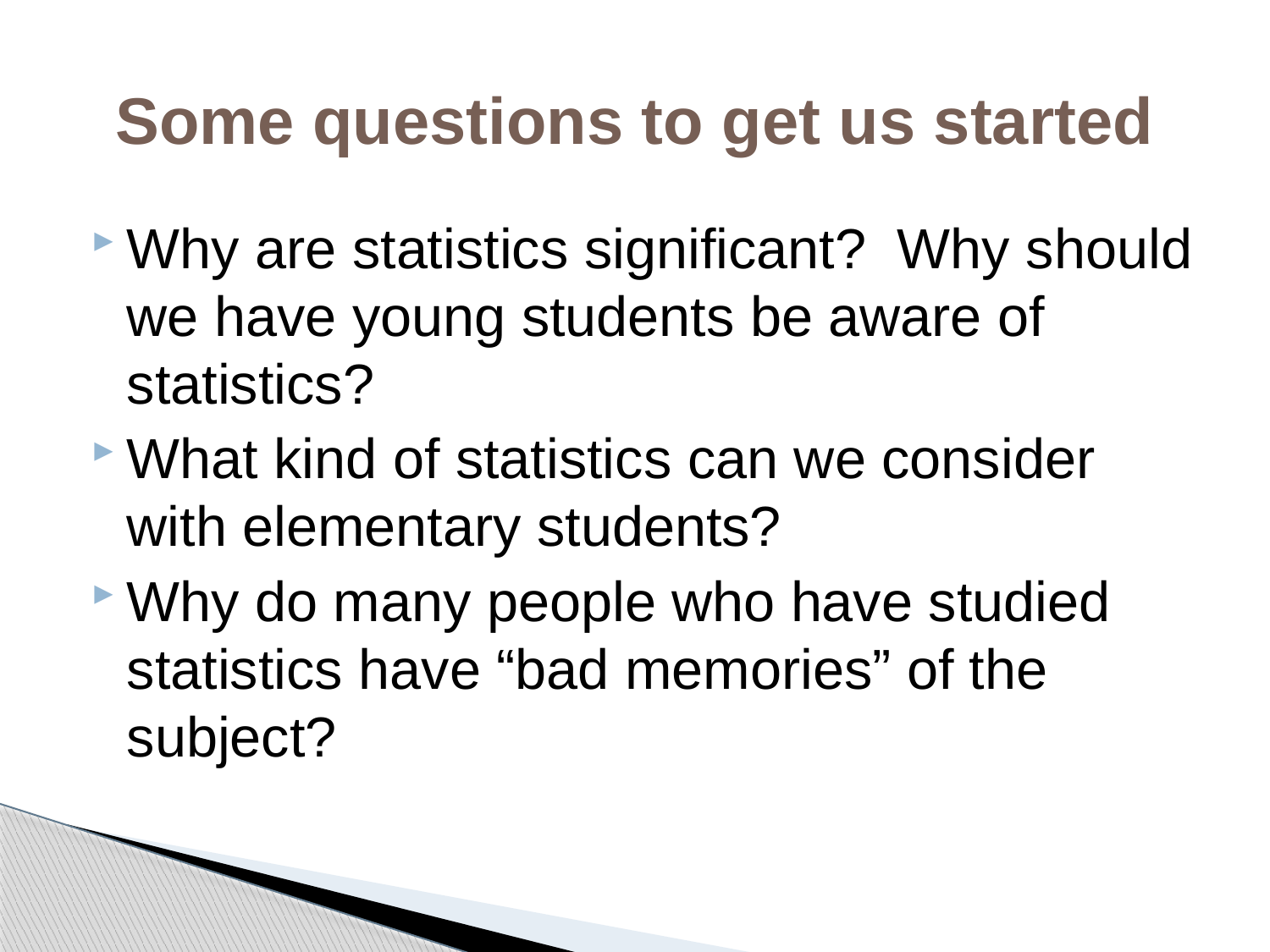

# Some questions to get us started
Why are statistics significant?  Why should we have young students be aware of statistics?
What kind of statistics can we consider with elementary students?
Why do many people who have studied statistics have “bad memories” of the subject?